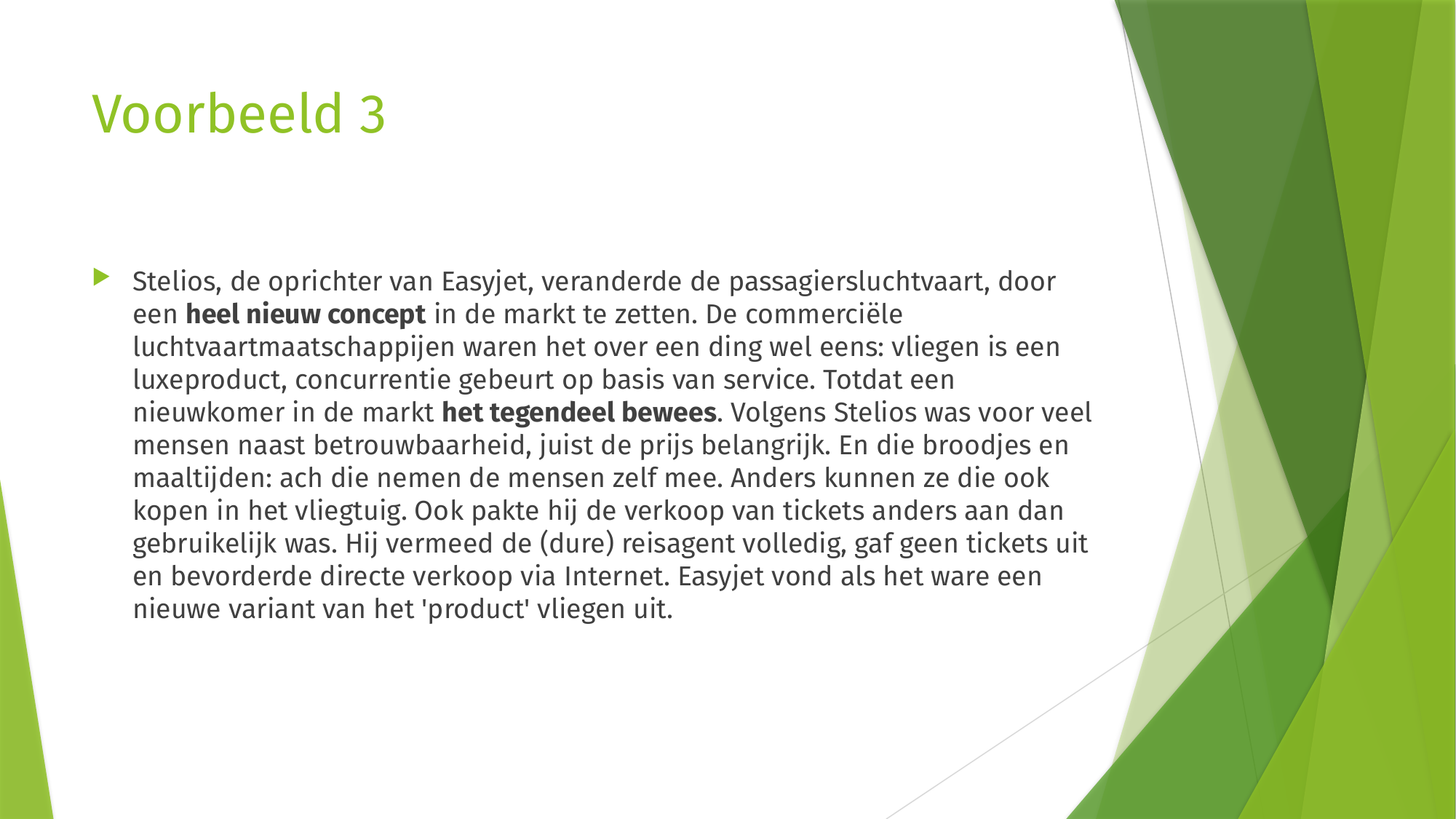

# Voorbeeld 3
Stelios, de oprichter van Easyjet, veranderde de passagiersluchtvaart, door een heel nieuw concept in de markt te zetten. De commerciële luchtvaartmaatschappijen waren het over een ding wel eens: vliegen is een luxeproduct, concurrentie gebeurt op basis van service. Totdat een nieuwkomer in de markt het tegendeel bewees. Volgens Stelios was voor veel mensen naast betrouwbaarheid, juist de prijs belangrijk. En die broodjes en maaltijden: ach die nemen de mensen zelf mee. Anders kunnen ze die ook kopen in het vliegtuig. Ook pakte hij de verkoop van tickets anders aan dan gebruikelijk was. Hij vermeed de (dure) reisagent volledig, gaf geen tickets uit en bevorderde directe verkoop via Internet. Easyjet vond als het ware een nieuwe variant van het 'product' vliegen uit.